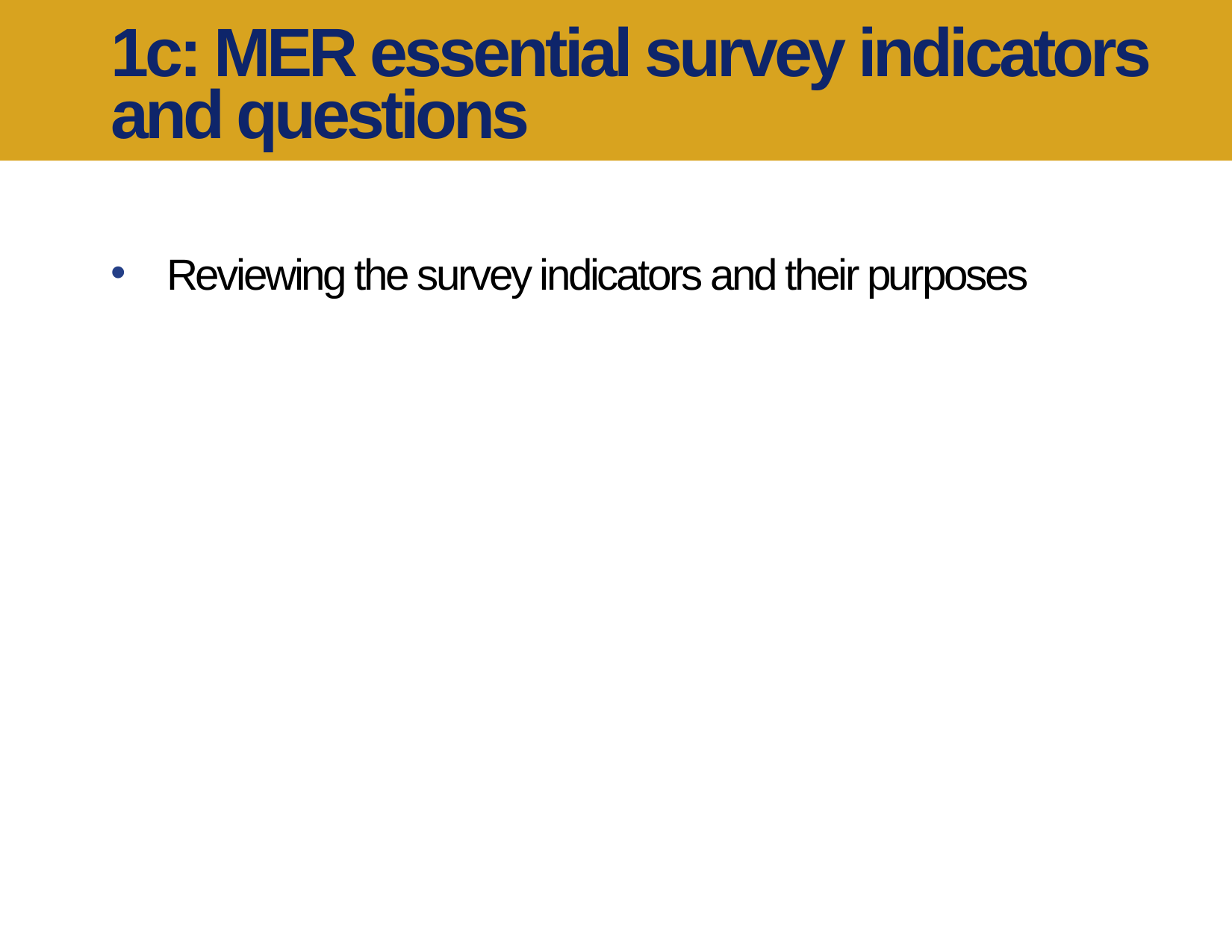

1c: MER essential survey indicators and questions
Reviewing the survey indicators and their purposes